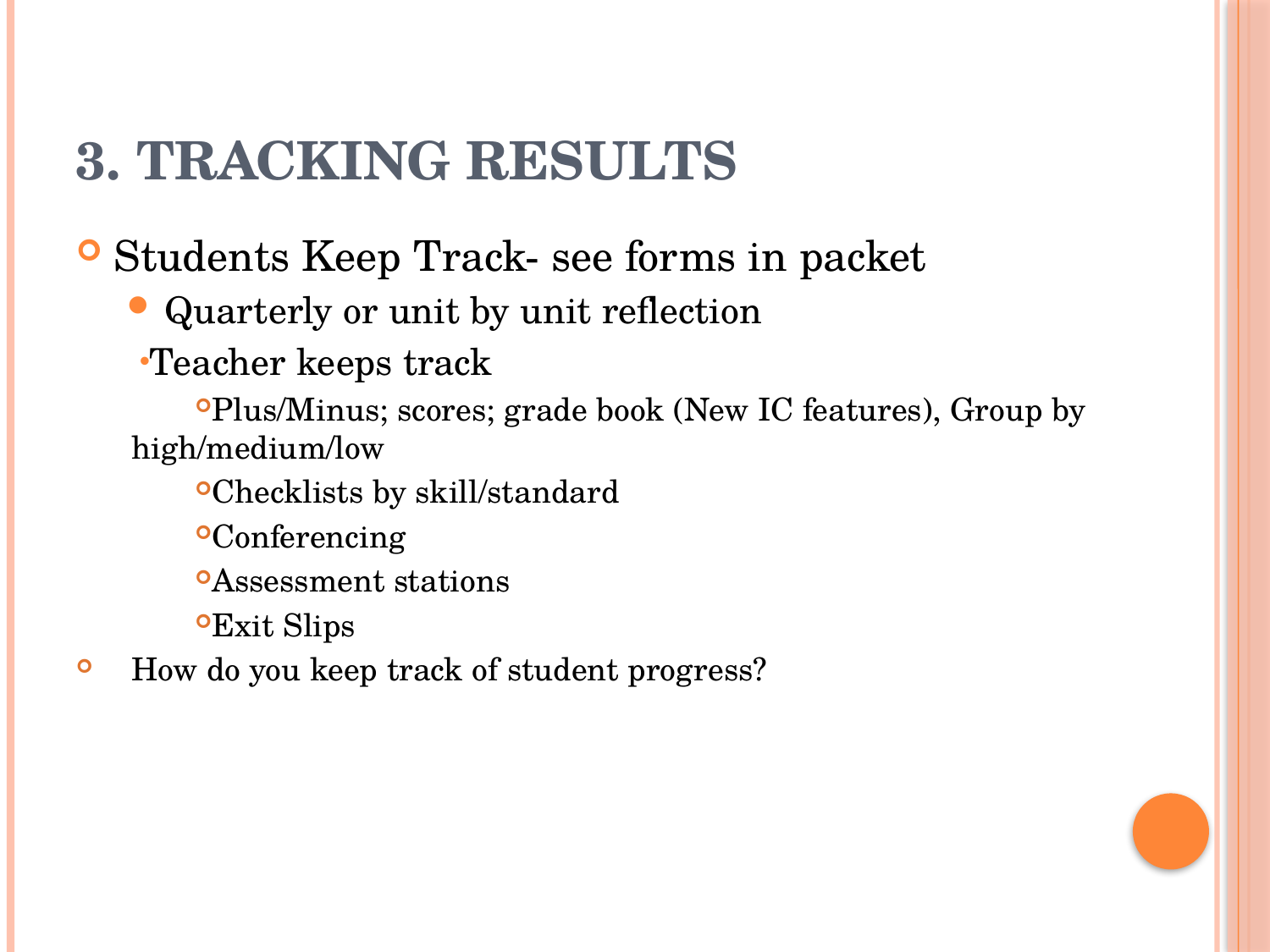

# 3. Tracking Results
Students Keep Track- see forms in packet
Quarterly or unit by unit reflection
Teacher keeps track
Plus/Minus; scores; grade book (New IC features), Group by high/medium/low
Checklists by skill/standard
Conferencing
Assessment stations
Exit Slips
How do you keep track of student progress?